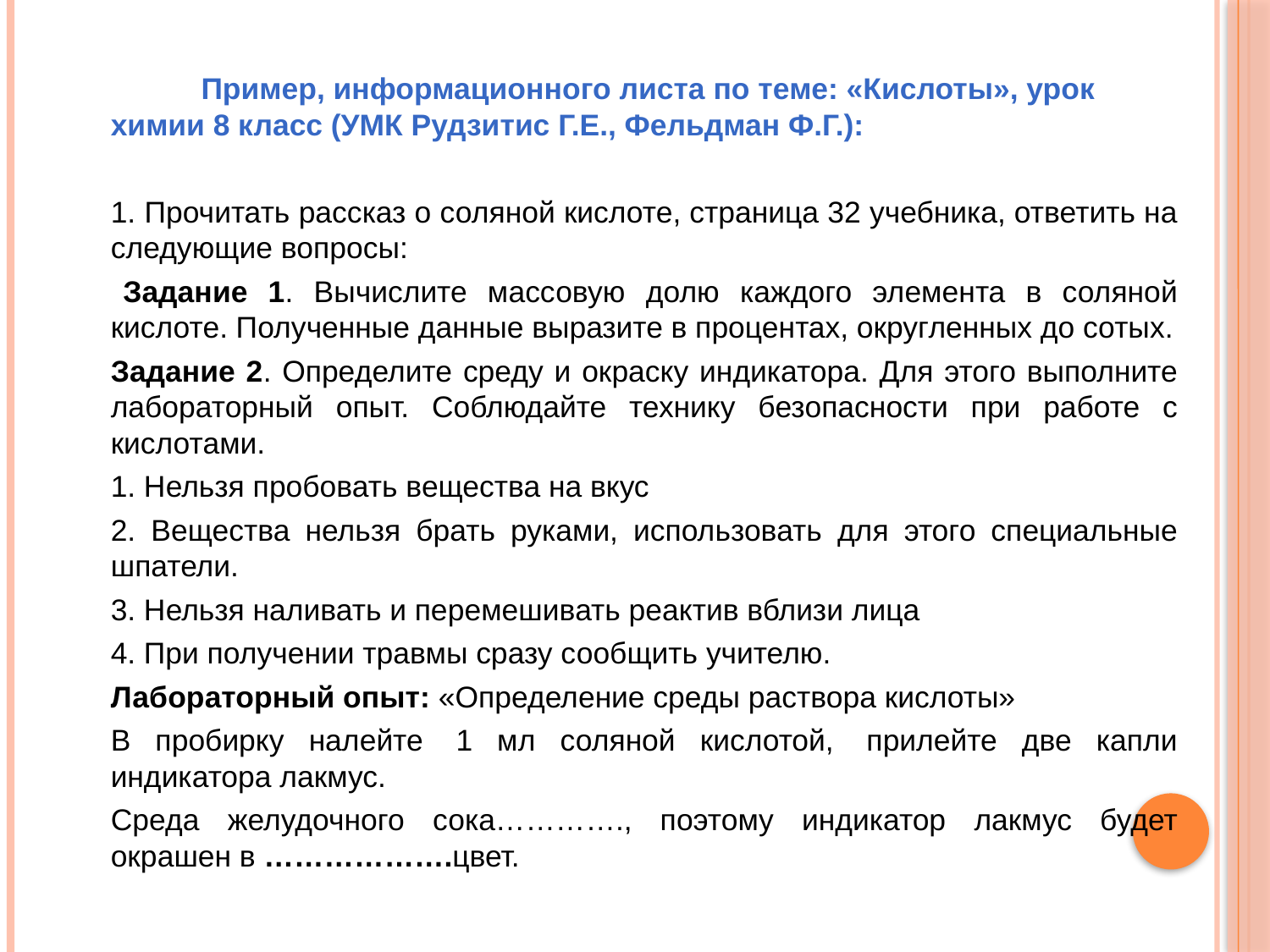

Пример, информационного листа по теме: «Кислоты», урок химии 8 класс (УМК Рудзитис Г.Е., Фельдман Ф.Г.):

		1. Прочитать рассказ о соляной кислоте, страница 32 учебника, ответить на следующие вопросы:
 	Задание 1. Вычислите массовую долю каждого элемента в соляной кислоте. Полученные данные выразите в процентах, округленных до сотых.
	Задание 2. Определите среду и окраску индикатора. Для этого выполните лабораторный опыт. Соблюдайте технику безопасности при работе с кислотами.
	1. Нельзя пробовать вещества на вкус
	2. Вещества нельзя брать руками, использовать для этого специальные шпатели.
	3. Нельзя наливать и перемешивать реактив вблизи лица
	4. При получении травмы сразу сообщить учителю.
	Лабораторный опыт: «Определение среды раствора кислоты»
	В пробирку налейте  1 мл соляной кислотой,  прилейте две капли индикатора лакмус.
	Среда желудочного сока…………., поэтому индикатор лакмус будет окрашен в ……………….цвет.